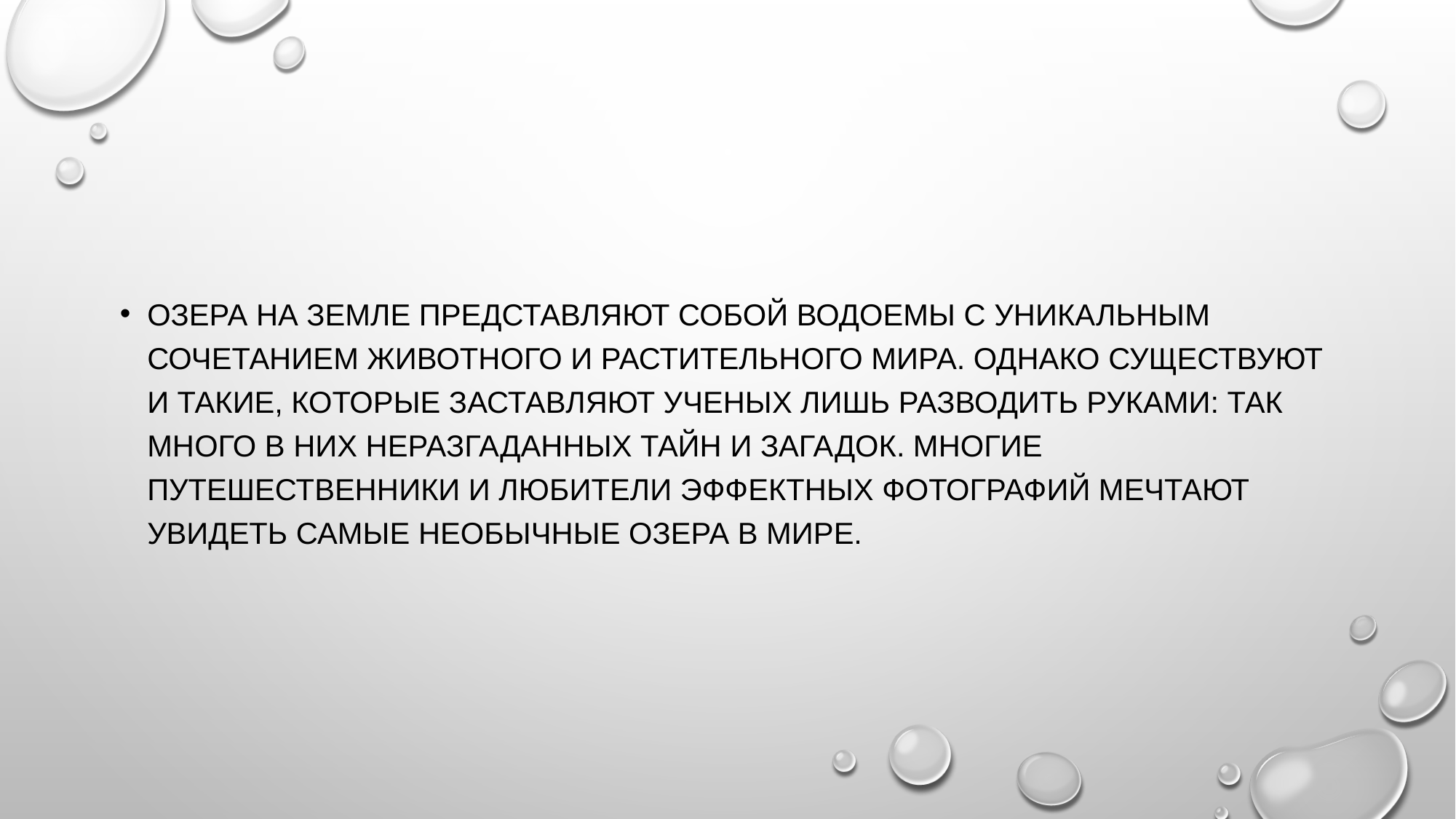

#
Озера на Земле представляют собой водоемы с уникальным сочетанием животного и растительного мира. Однако существуют и такие, которые заставляют ученых лишь разводить руками: так много в них неразгаданных тайн и загадок. Многие путешественники и любители эффектных фотографий мечтают увидеть самые необычные озера в мире.